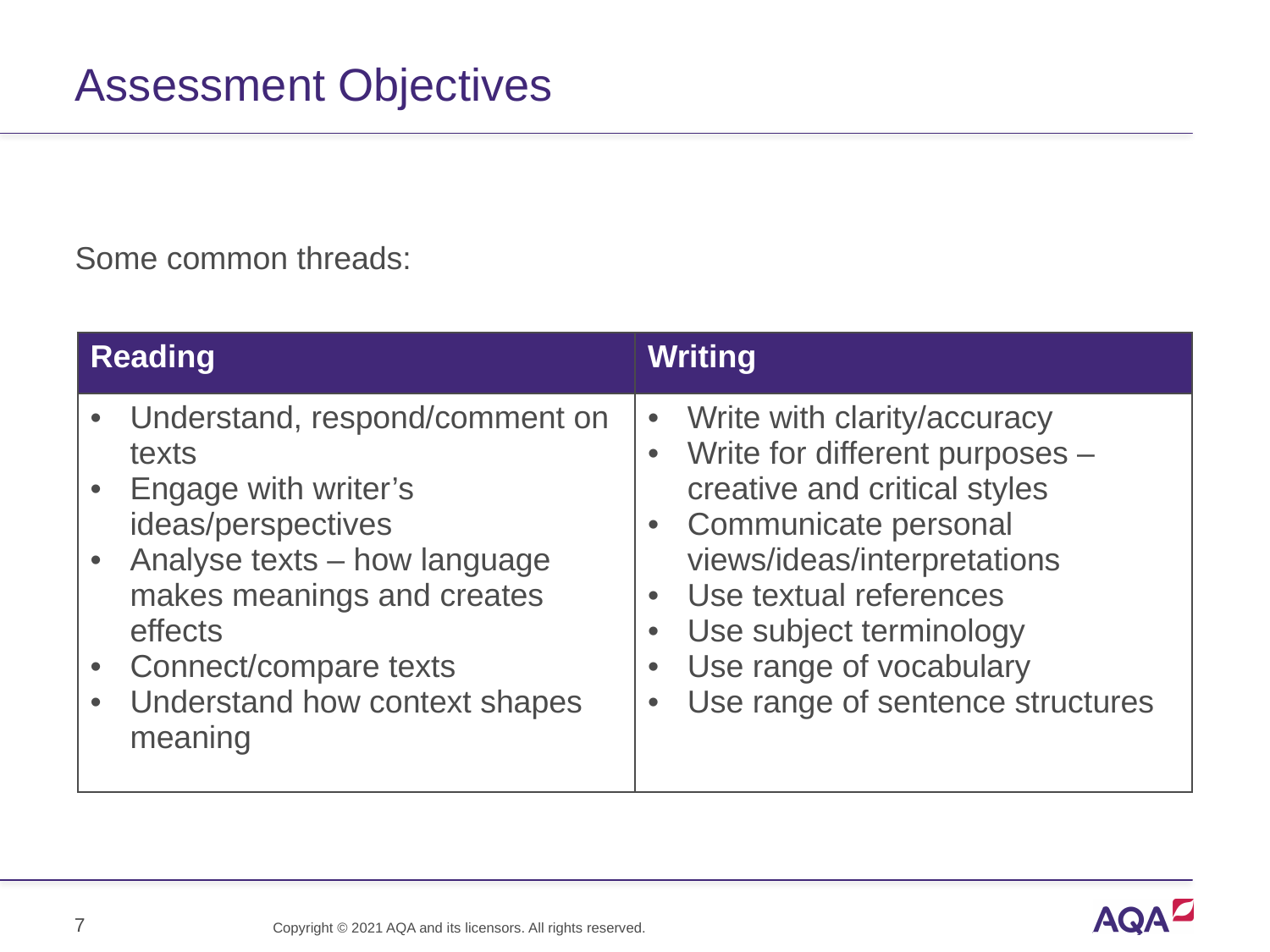

# Assessment Objectives
Some common threads:

| Reading | Writing |
| --- | --- |
| Understand, respond/comment on texts Engage with writer’s ideas/perspectives Analyse texts – how language makes meanings and creates effects Connect/compare texts Understand how context shapes meaning | Write with clarity/accuracy Write for different purposes – creative and critical styles Communicate personal views/ideas/interpretations Use textual references Use subject terminology Use range of vocabulary Use range of sentence structures |
7
Copyright © 2021 AQA and its licensors. All rights reserved.